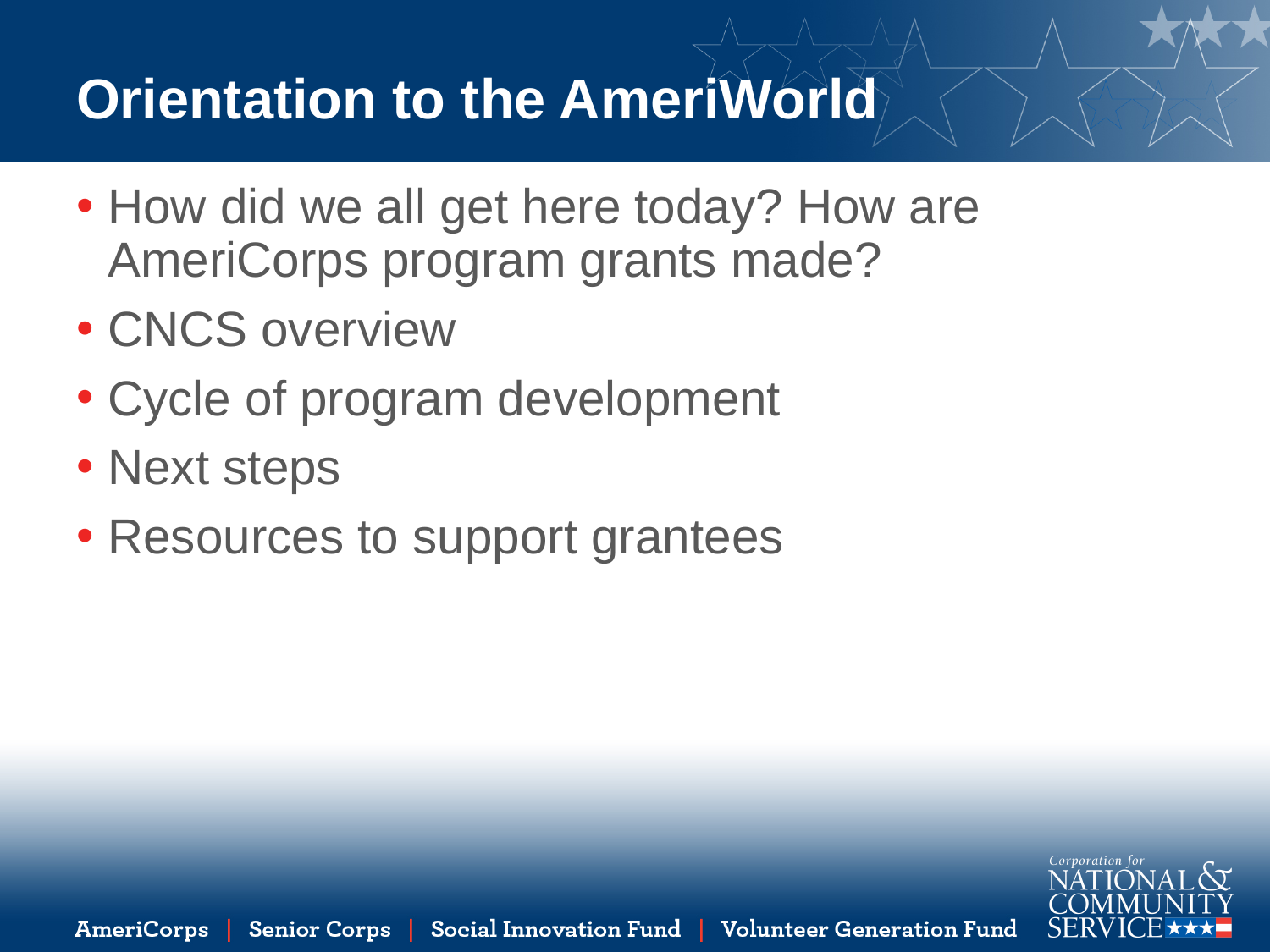

# Orientation to the AmeriWorld
How did we all get here today? How are AmeriCorps program grants made?
CNCS overview
Cycle of program development
Next steps
Resources to support grantees